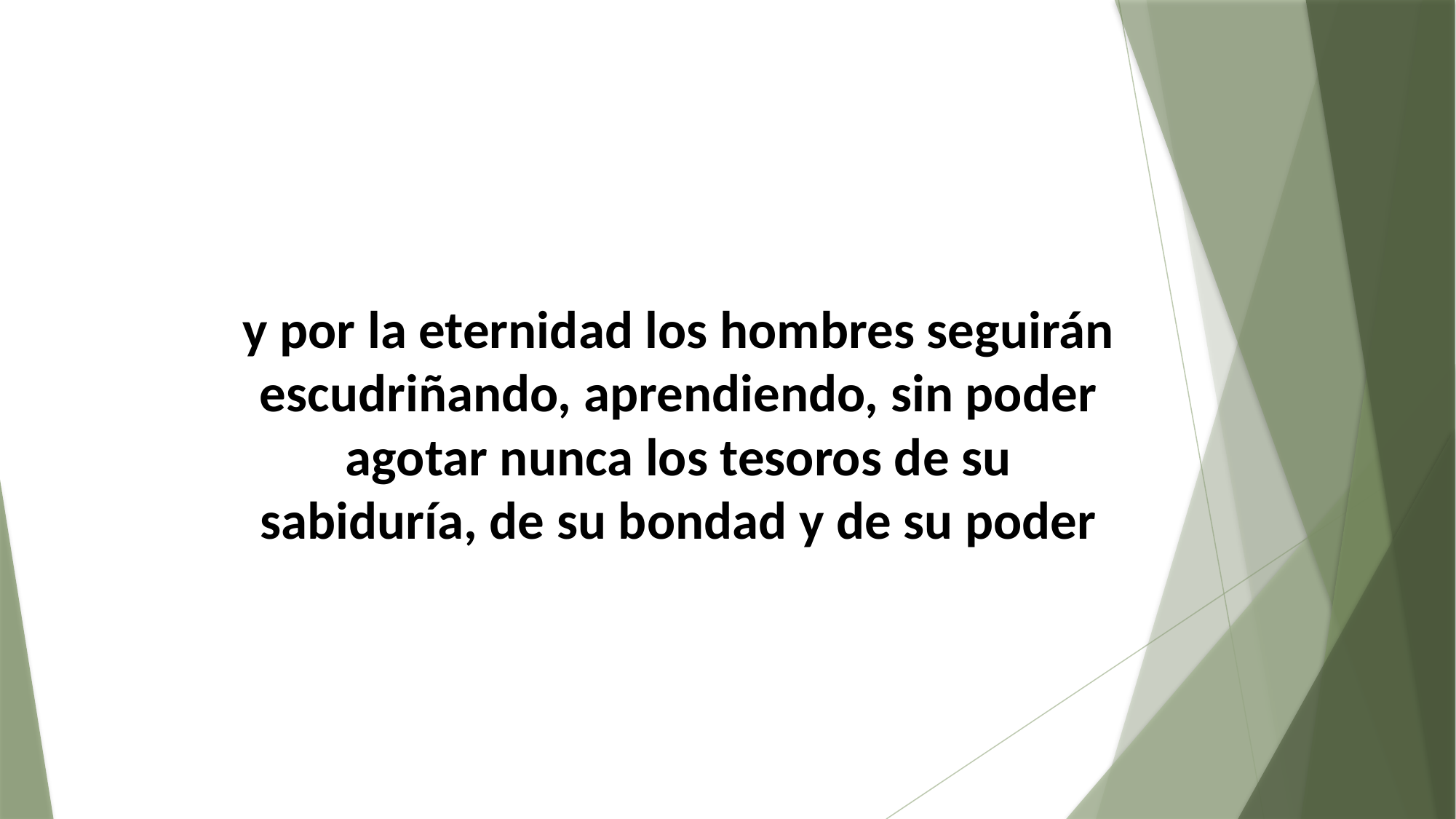

y por la eternidad los hombres seguirán escudriñando, aprendiendo, sin poder agotar nunca los tesoros de su sabiduría, de su bondad y de su poder